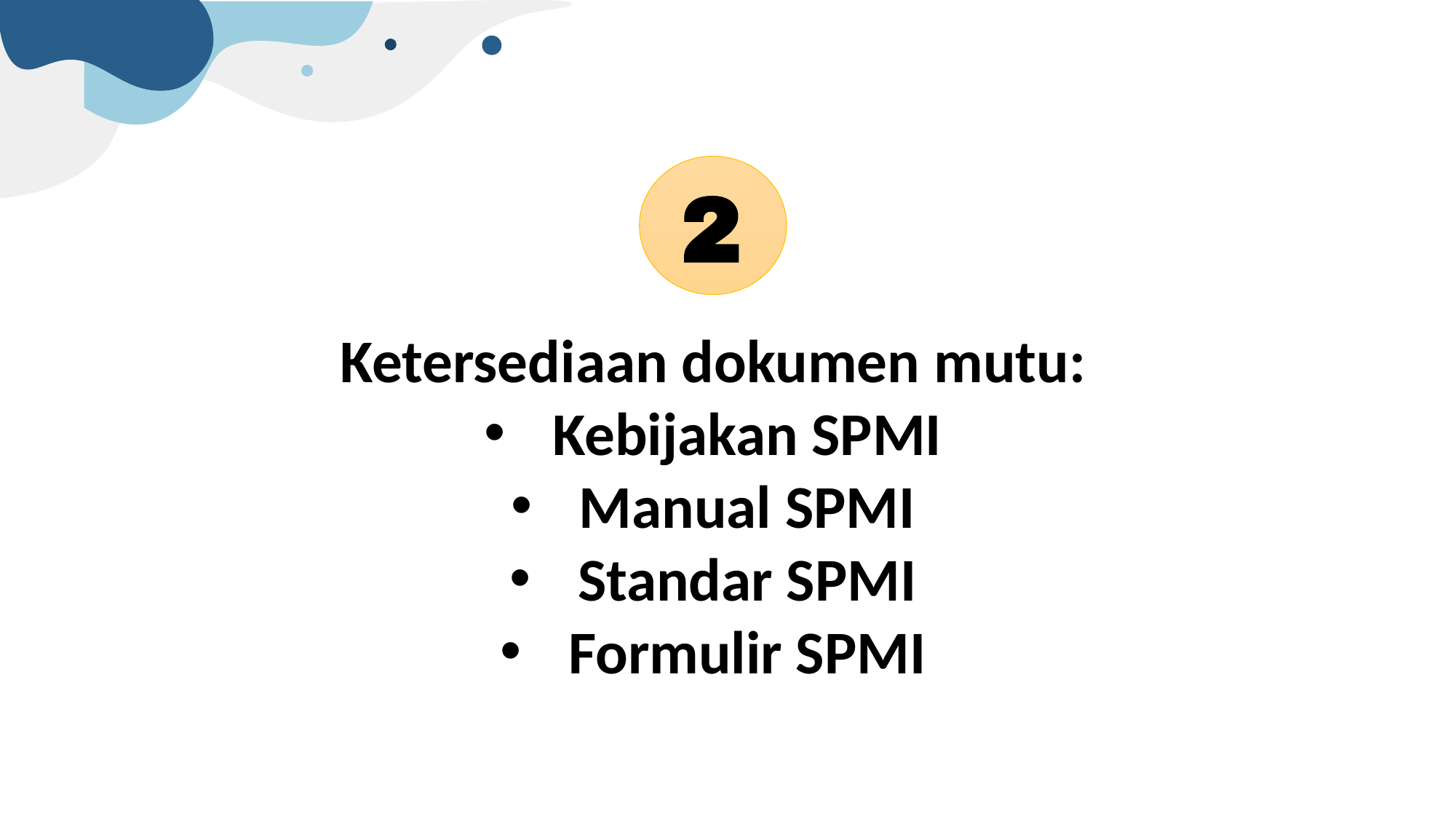

2
Ketersediaan dokumen mutu:
Kebijakan SPMI
Manual SPMI
Standar SPMI
Formulir SPMI